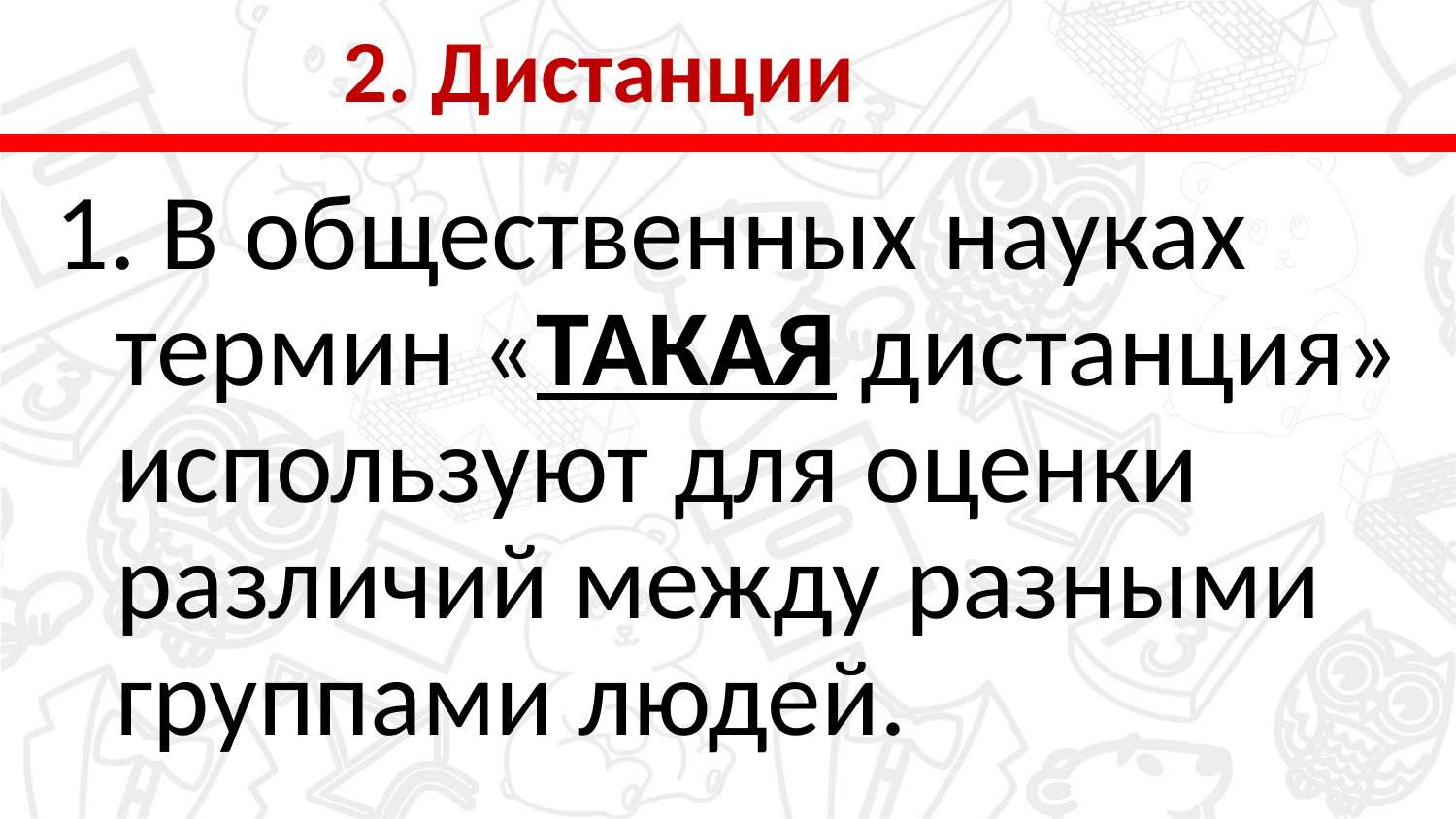

# 2. Дистанции

1. В общественных науках термин «ТАКАЯ дистанция» используют для оценки различий между разными группами людей.